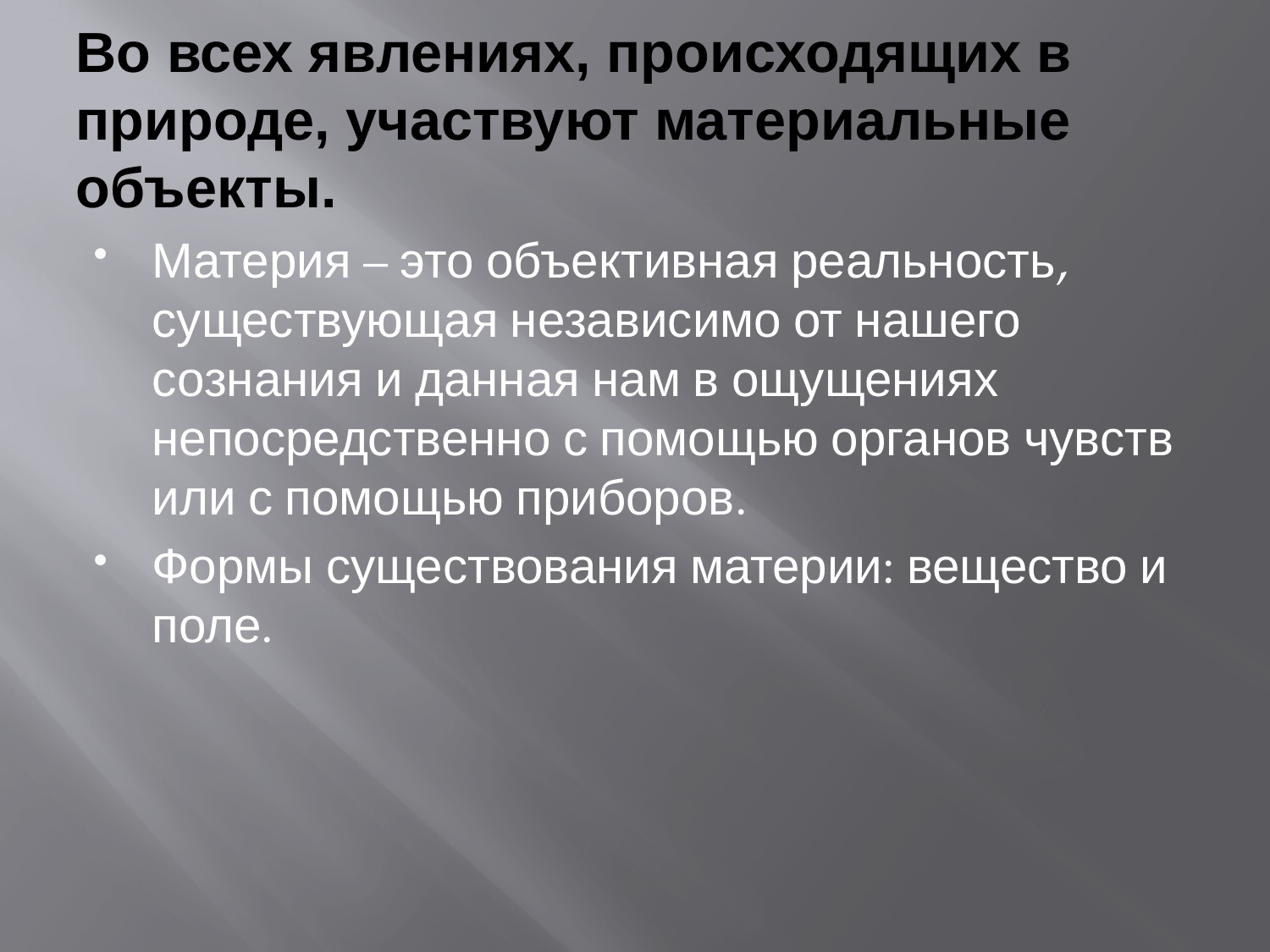

# Во всех явлениях, происходящих в природе, участвуют материальные объекты.
Материя – это объективная реальность, существующая независимо от нашего сознания и данная нам в ощущениях непосредственно с помощью органов чувств или с помощью приборов.
Формы существования материи: вещество и поле.